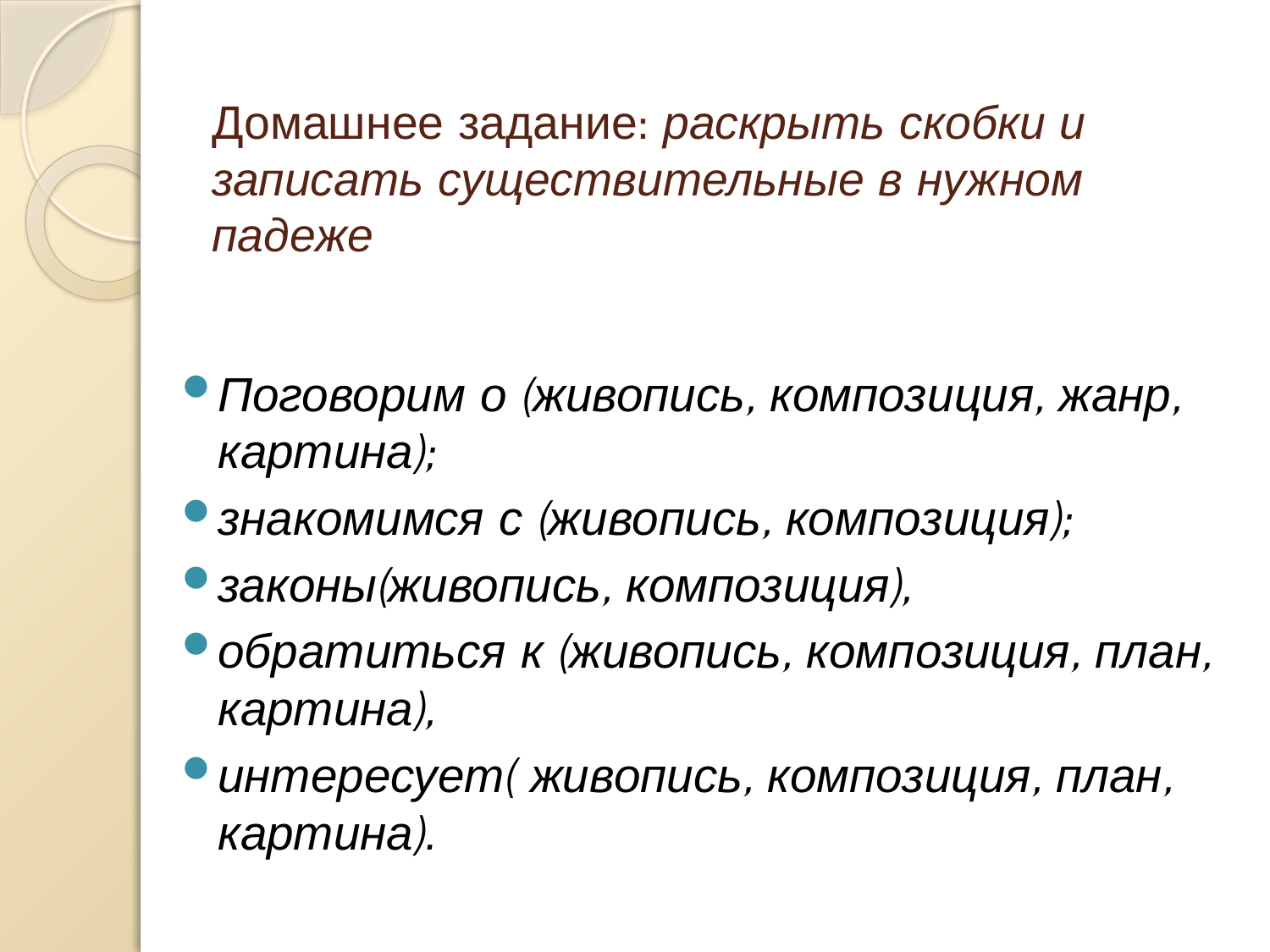

# Домашнее задание: раскрыть скобки и записать существительные в нужном падеже
Поговорим о (живопись, композиция, жанр, картина);
знакомимся с (живопись, композиция);
законы(живопись, композиция),
обратиться к (живопись, композиция, план, картина),
интересует( живопись, композиция, план, картина).